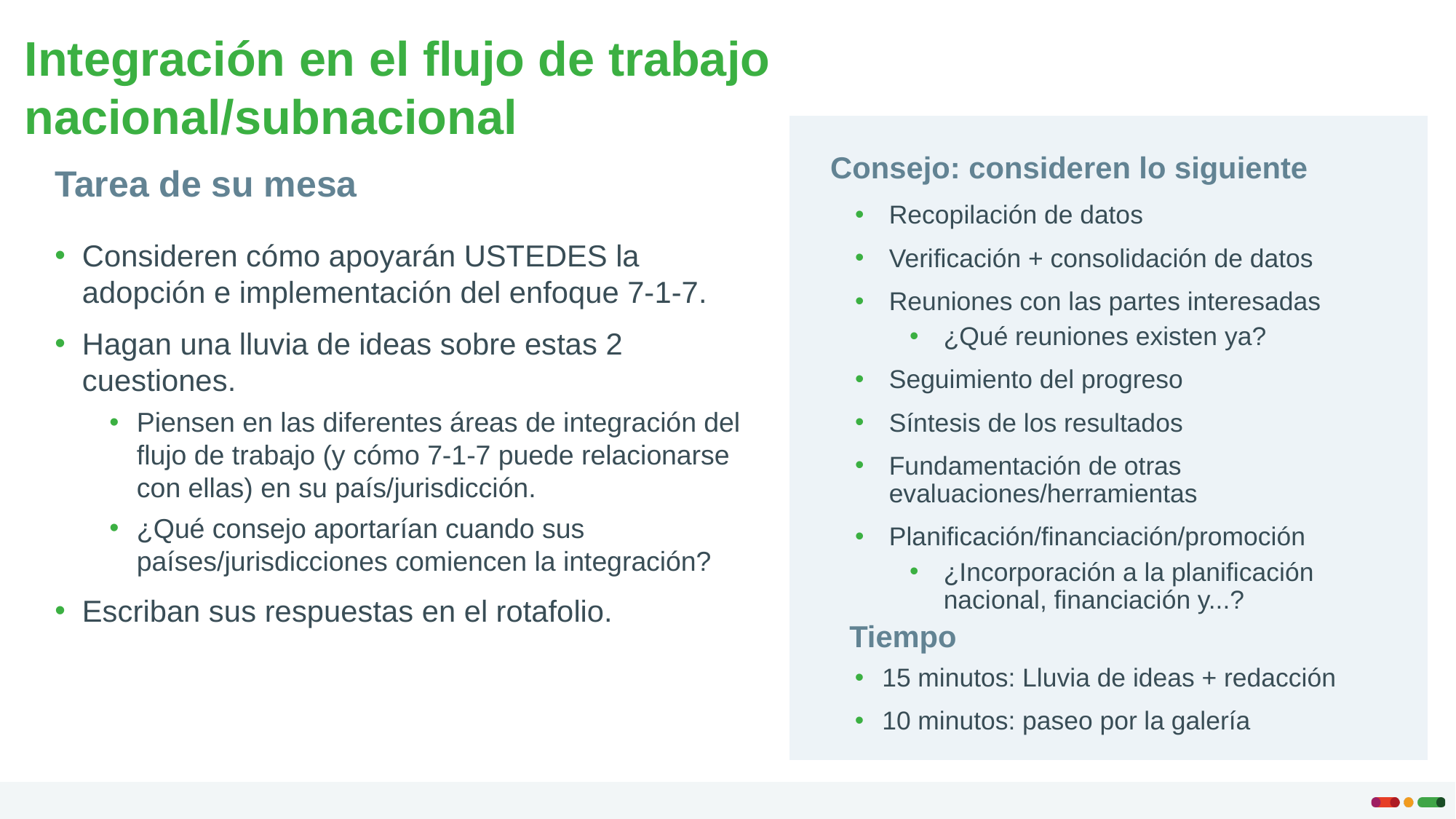

# Integración en el flujo de trabajo nacional/subnacional
Tarea de su mesa

Consejo: consideren lo siguiente
Recopilación de datos
Verificación + consolidación de datos
Reuniones con las partes interesadas
¿Qué reuniones existen ya?
Seguimiento del progreso
Síntesis de los resultados
Fundamentación de otras evaluaciones/herramientas
Planificación/financiación/promoción
¿Incorporación a la planificación nacional, financiación y...?

Consideren cómo apoyarán USTEDES la adopción e implementación del enfoque 7-1-7.
Hagan una lluvia de ideas sobre estas 2 cuestiones.
Piensen en las diferentes áreas de integración del flujo de trabajo (y cómo 7-1-7 puede relacionarse con ellas) en su país/jurisdicción.
¿Qué consejo aportarían cuando sus países/jurisdicciones comiencen la integración?
Escriban sus respuestas en el rotafolio.

Tiempo
15 minutos: Lluvia de ideas + redacción
10 minutos: paseo por la galería